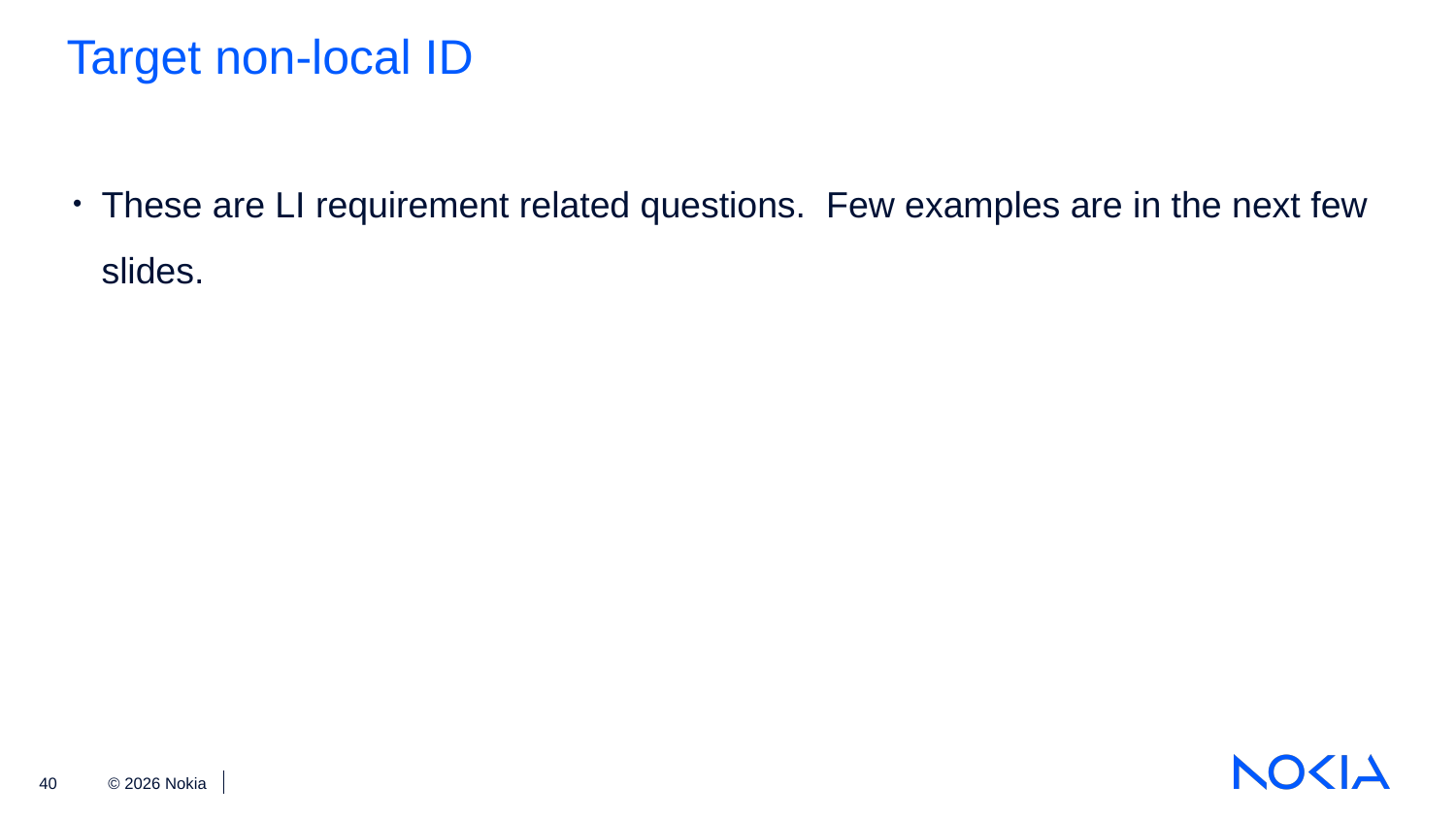

Target non-local ID

These are LI requirement related questions.  Few examples are in the next few slides.